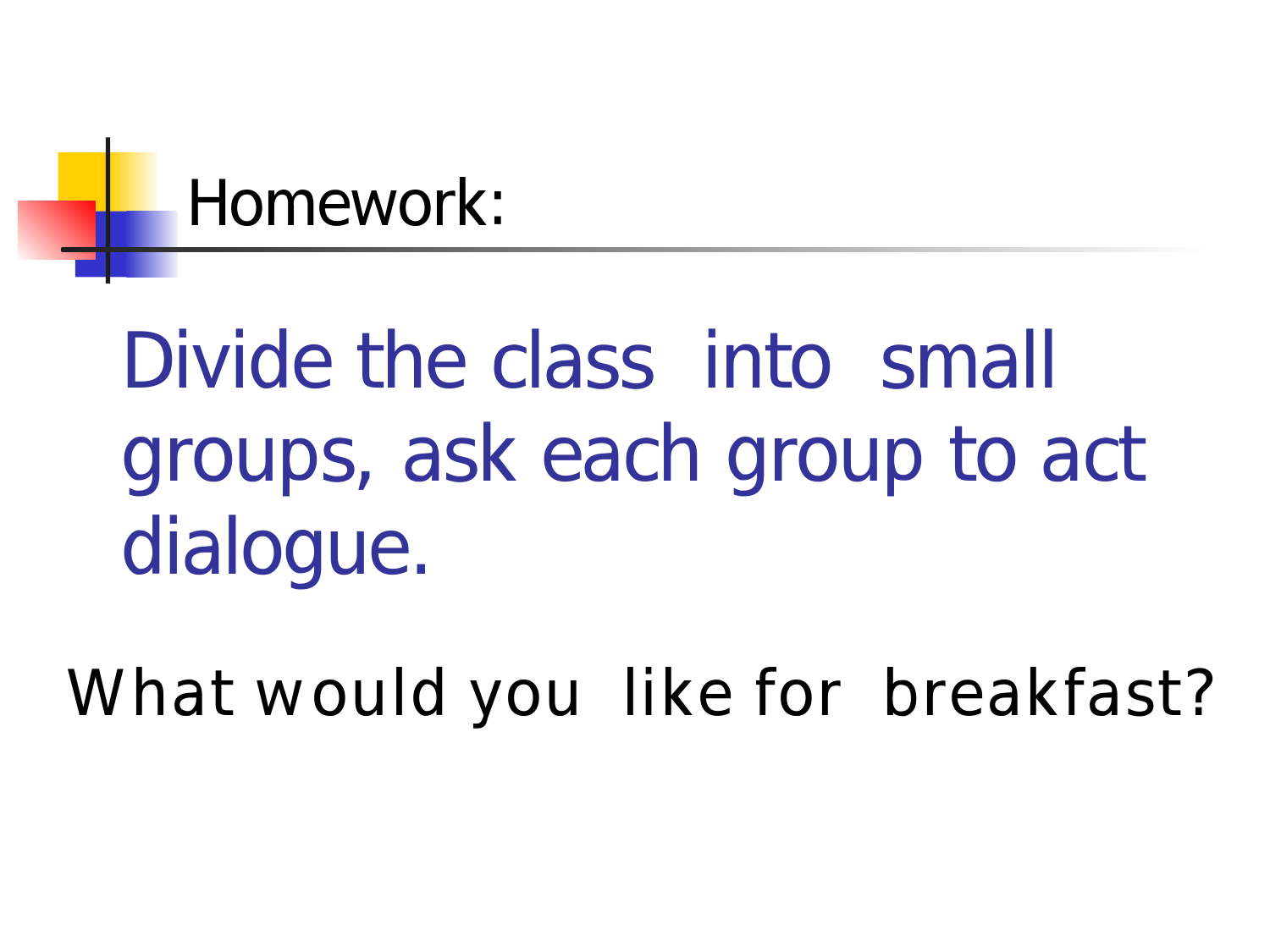

Divide the class  into  small
groups, ask each group to act dialogue.
Homework:

What would you  like for  breakfast?